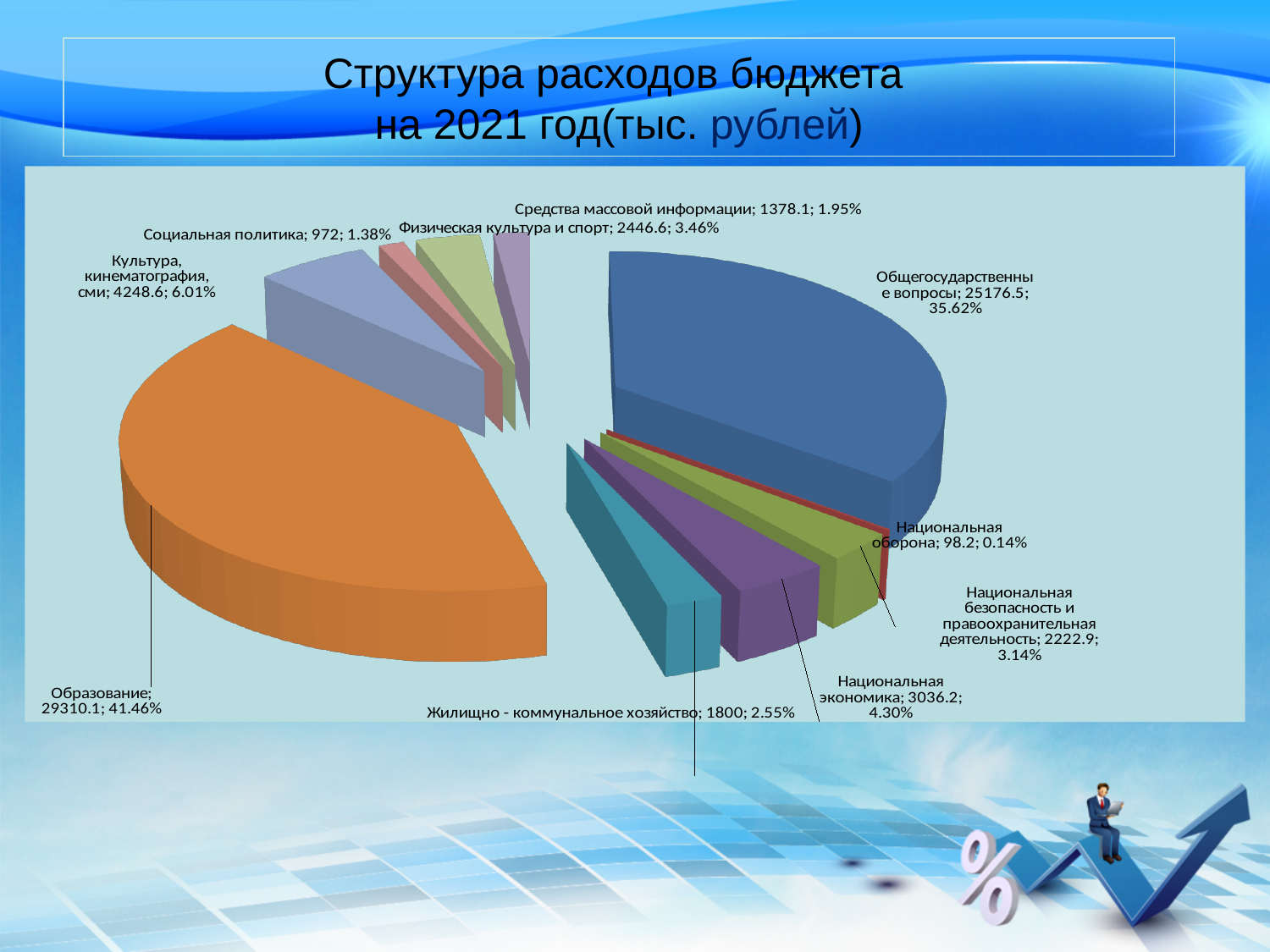

# Структура расходов бюджета на 2021 год(тыс. рублей)

[unsupported chart]